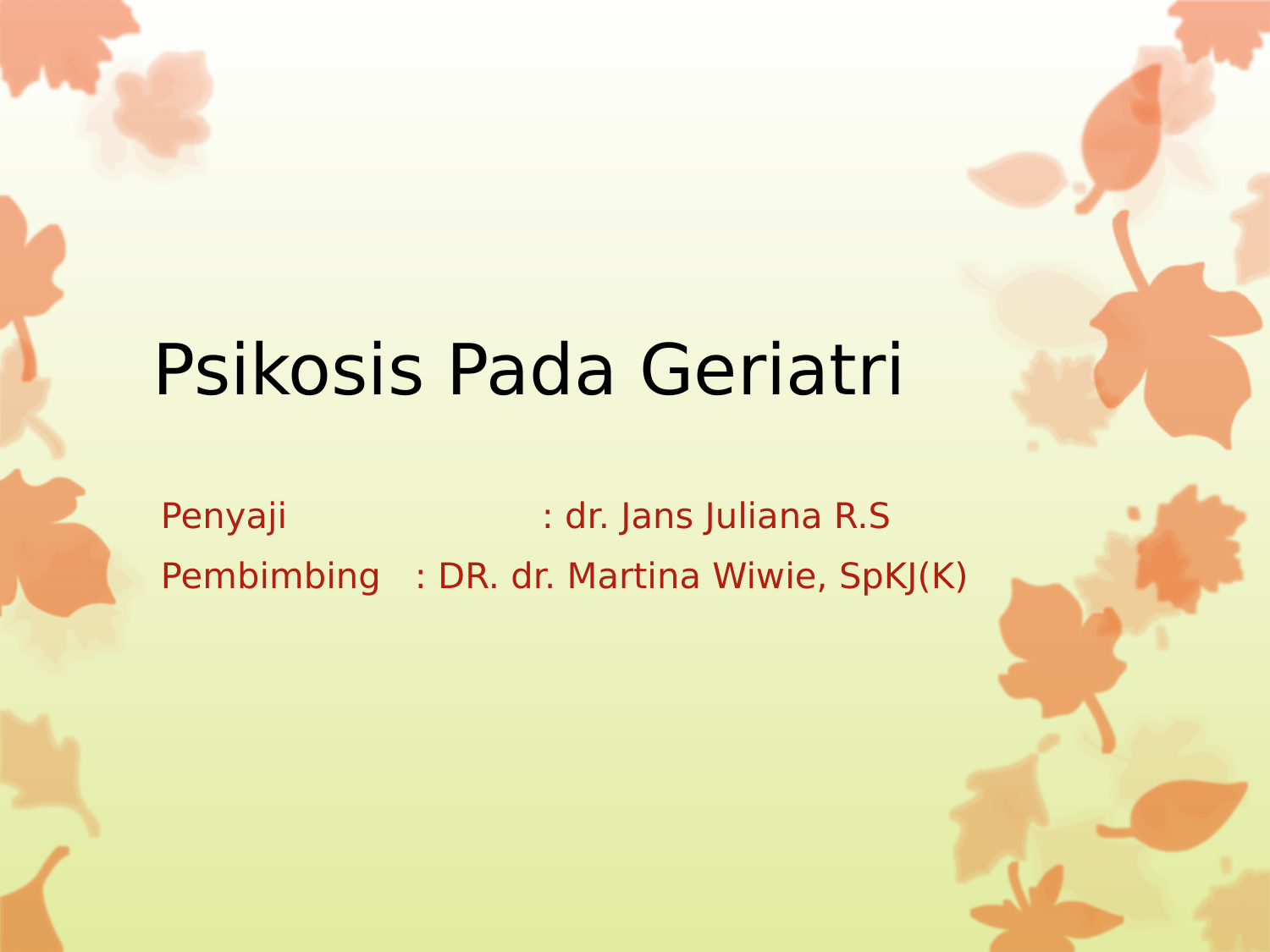

# Psikosis Pada Geriatri
Penyaji			: dr. Jans Juliana R.S
Pembimbing	: DR. dr. Martina Wiwie, SpKJ(K)